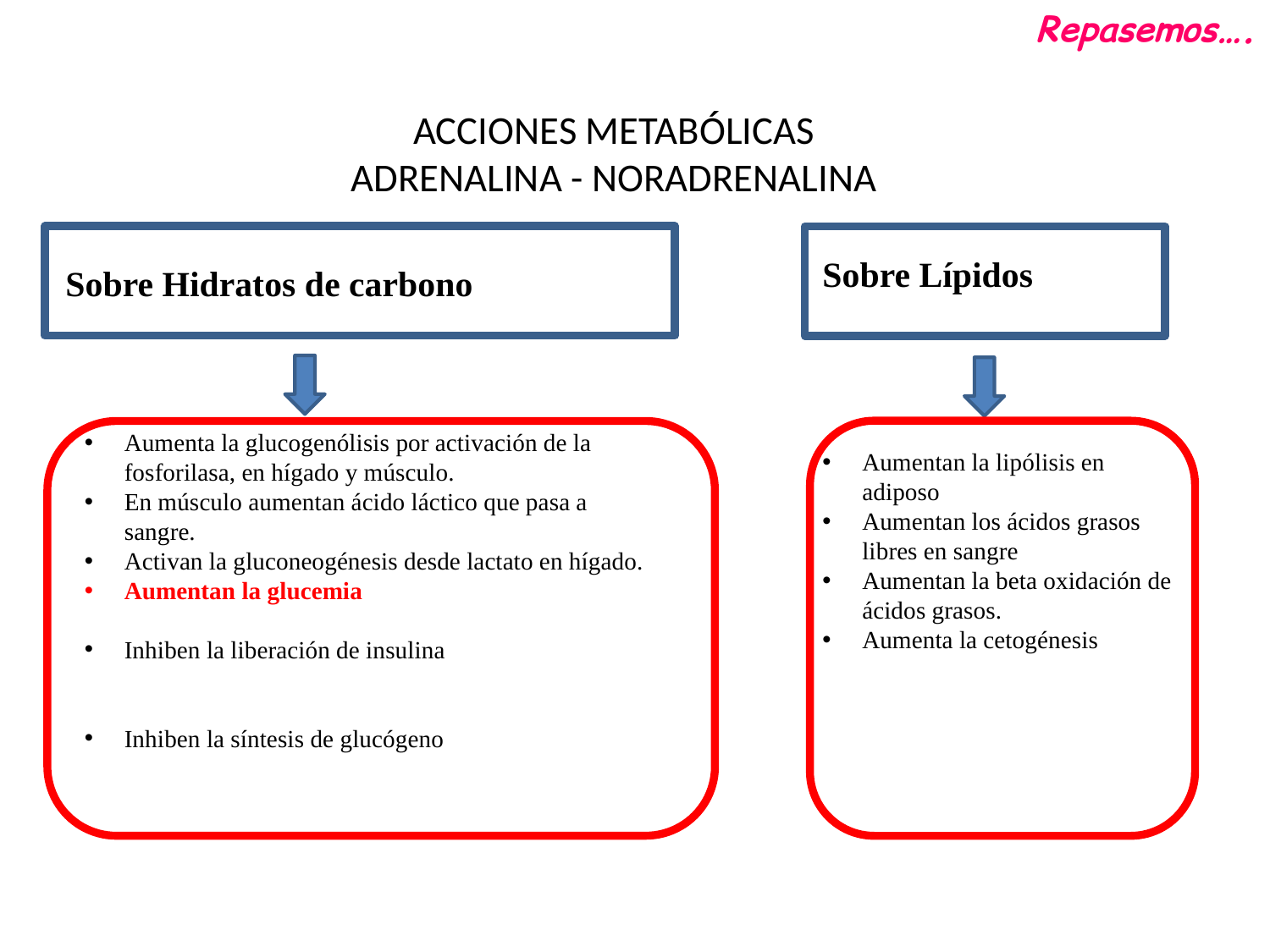

Repasemos….
# ACCIONES METABÓLICAS ADRENALINA - NORADRENALINA

Sobre Lípidos
Sobre Hidratos de carbono

Aumenta la glucogenólisis por activación de la fosforilasa, en hígado y músculo.
En músculo aumentan ácido láctico que pasa a sangre.
Activan la gluconeogénesis desde lactato en hígado.
Aumentan la glucemia

Inhiben la liberación de insulina

Inhiben la síntesis de glucógeno

Aumentan la lipólisis en adiposo
Aumentan los ácidos grasos libres en sangre
Aumentan la beta oxidación de ácidos grasos.
Aumenta la cetogénesis